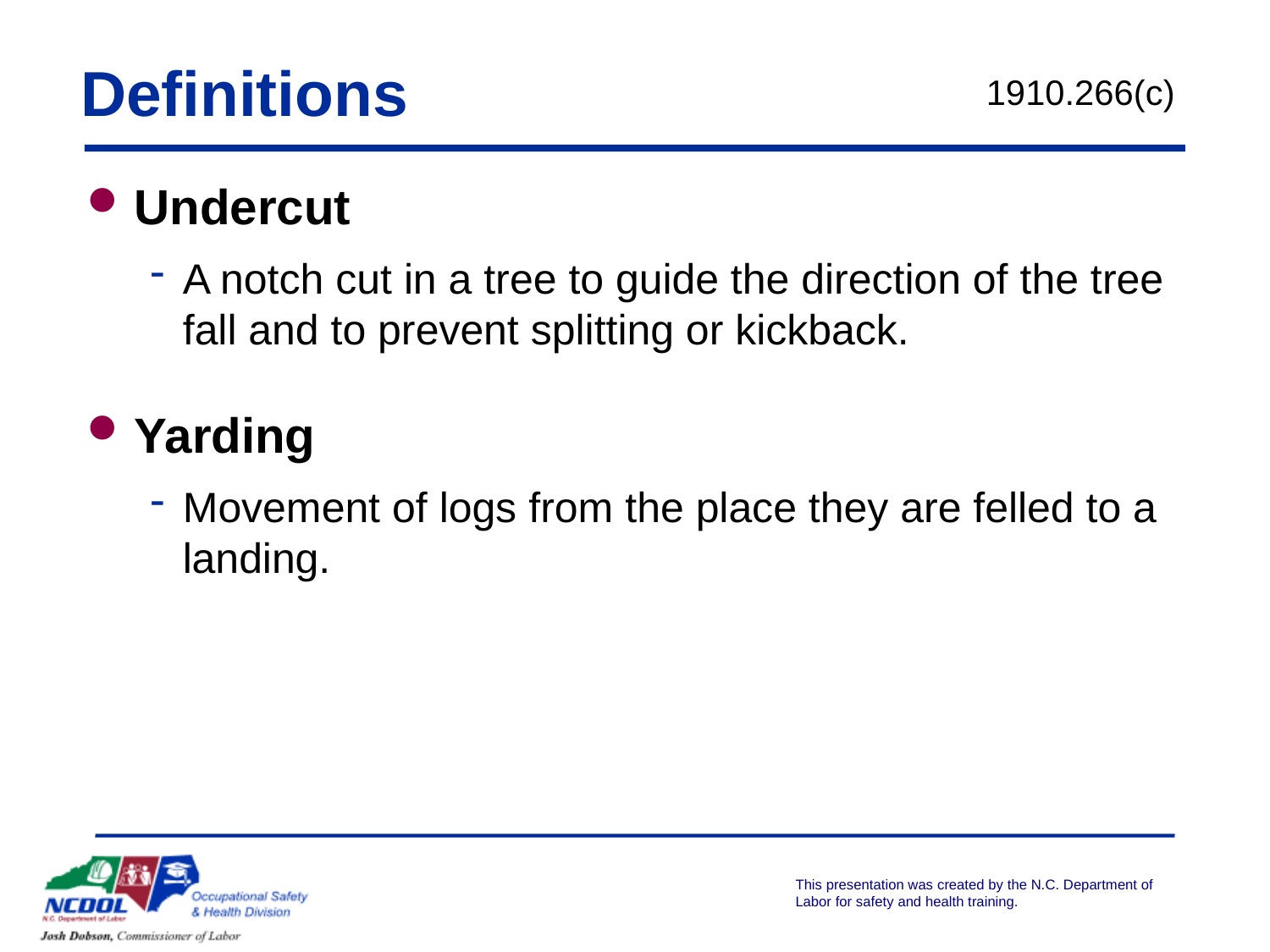

# Definitions
1910.266(c)
Undercut

A notch cut in a tree to guide the direction of the tree fall and to prevent splitting or kickback.
Yarding

Movement of logs from the place they are felled to a landing.